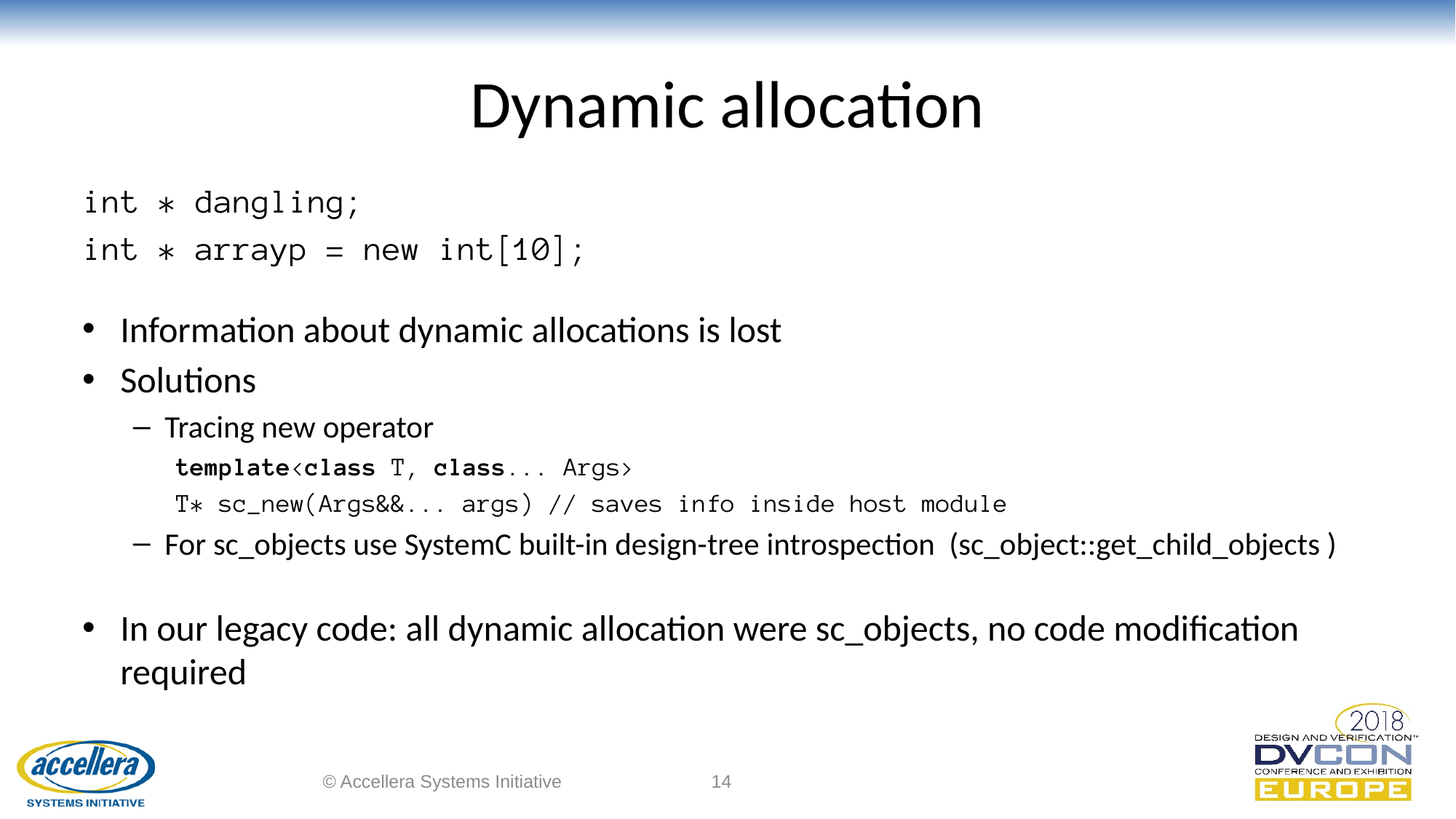

# Dynamic allocation
int * dangling;
int * arrayp = new int[10];
Information about dynamic allocations is lost
Solutions
Tracing new operator
	template<class T, class... Args>
	T* sc_new(Args&&... args) // saves info inside host module
For sc_objects use SystemC built-in design-tree introspection  (sc_object::get_child_objects )

In our legacy code: all dynamic allocation were sc_objects, no code modification required
© Accellera Systems Initiative
14